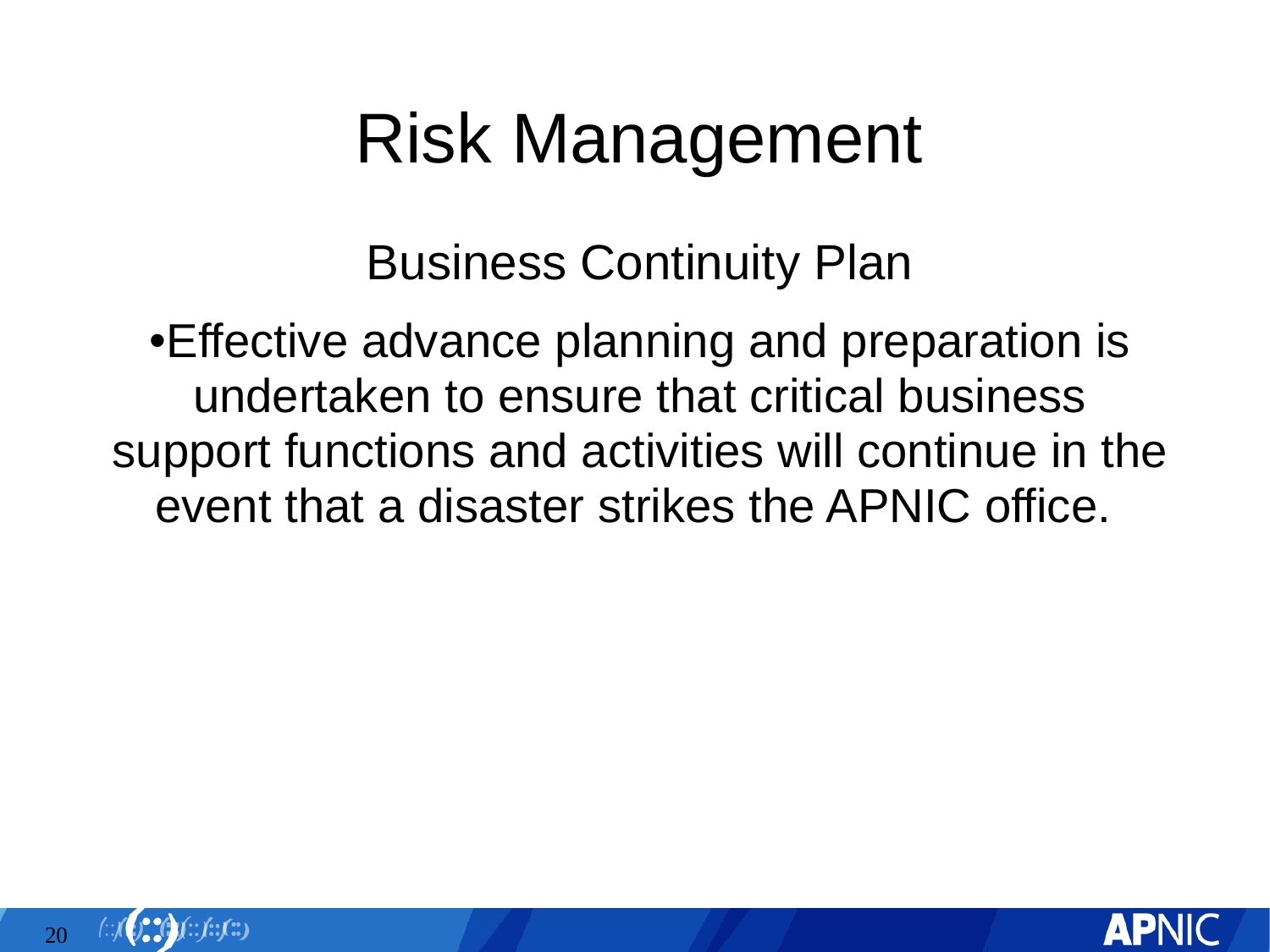

# Risk Management
Business Continuity Plan
Effective advance planning and preparation is undertaken to ensure that critical business support functions and activities will continue in the event that a disaster strikes the APNIC office.

20